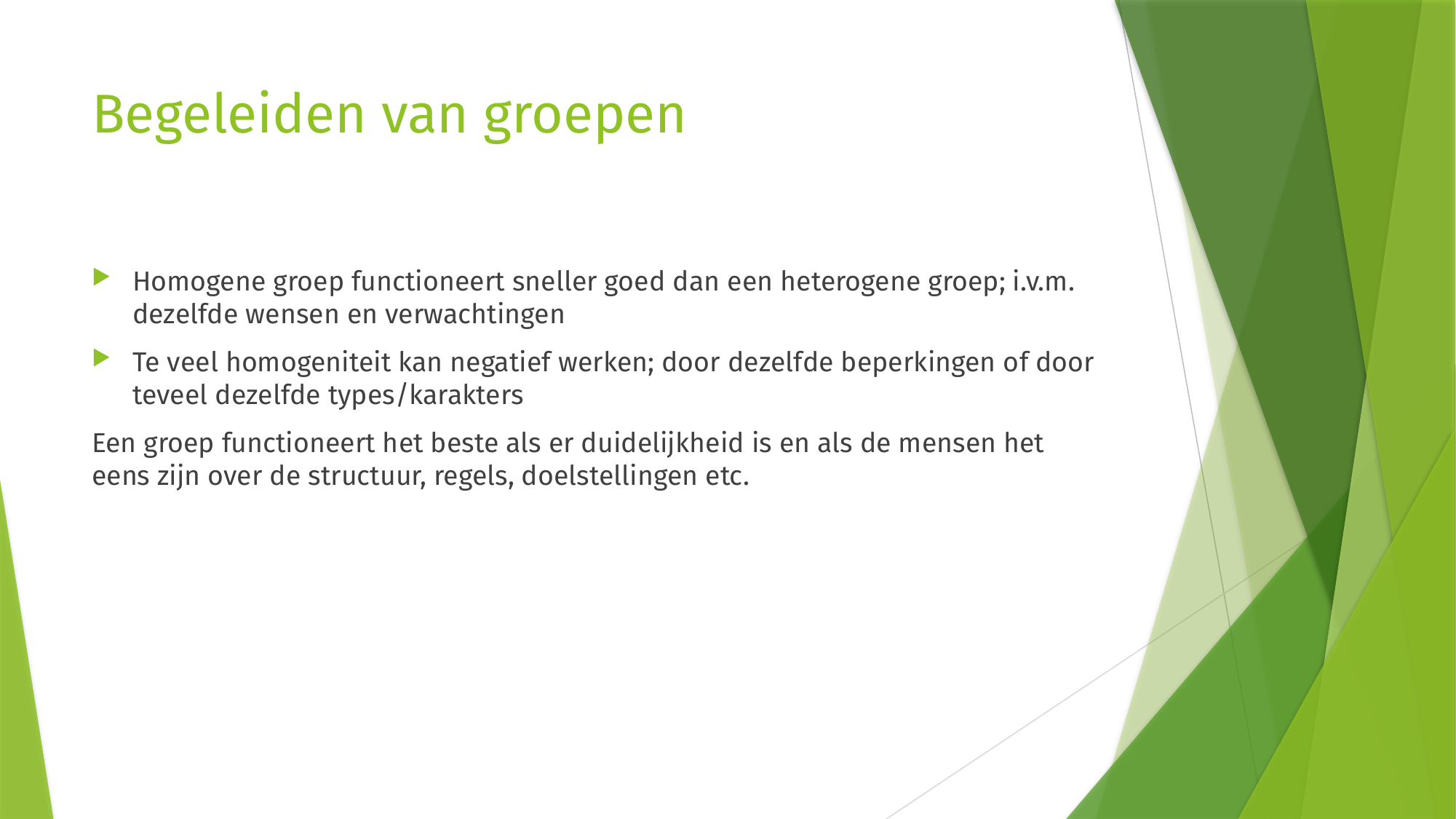

# Begeleiden van groepen
Homogene groep functioneert sneller goed dan een heterogene groep; i.v.m. dezelfde wensen en verwachtingen
Te veel homogeniteit kan negatief werken; door dezelfde beperkingen of door teveel dezelfde types/karakters
Een groep functioneert het beste als er duidelijkheid is en als de mensen het eens zijn over de structuur, regels, doelstellingen etc.